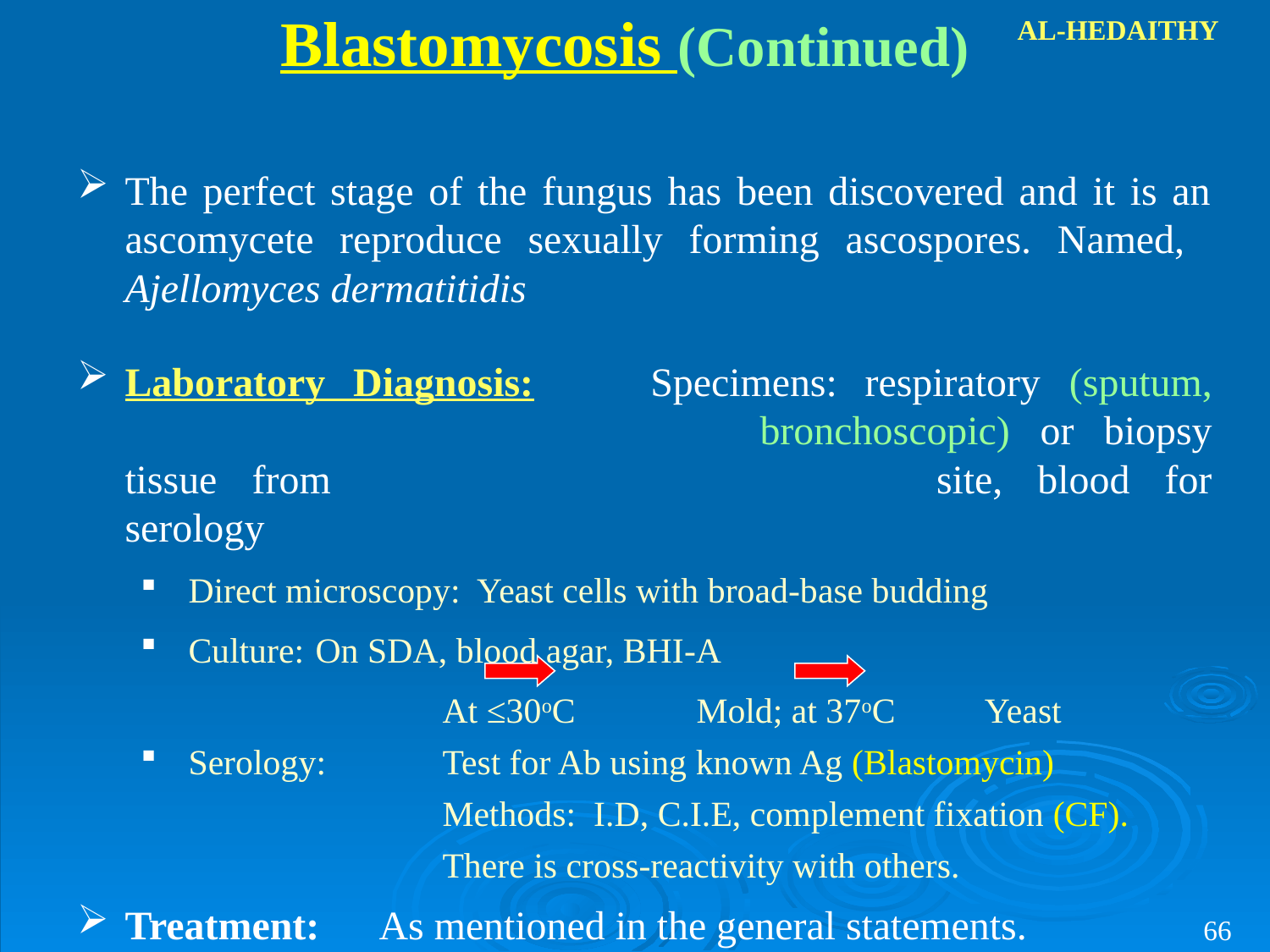

Blastomycosis (Continued)
AL-HEDAITHY
The perfect stage of the fungus has been discovered and it is an ascomycete reproduce sexually forming ascospores. Named,  Ajellomyces dermatitidis
Laboratory Diagnosis:	Specimens: respiratory (sputum, 					bronchoscopic) or biopsy tissue from 					site, blood for serology
Direct microscopy:  Yeast cells with broad-base budding
Culture:	On SDA, blood agar, BHI-A
			At ≤30oC	Mold; at 37oC	    Yeast
Serology:	Test for Ab using known Ag (Blastomycin)
			Methods:  I.D, C.I.E, complement fixation (CF).
			There is cross-reactivity with others.
Treatment:	As mentioned in the general statements.

66